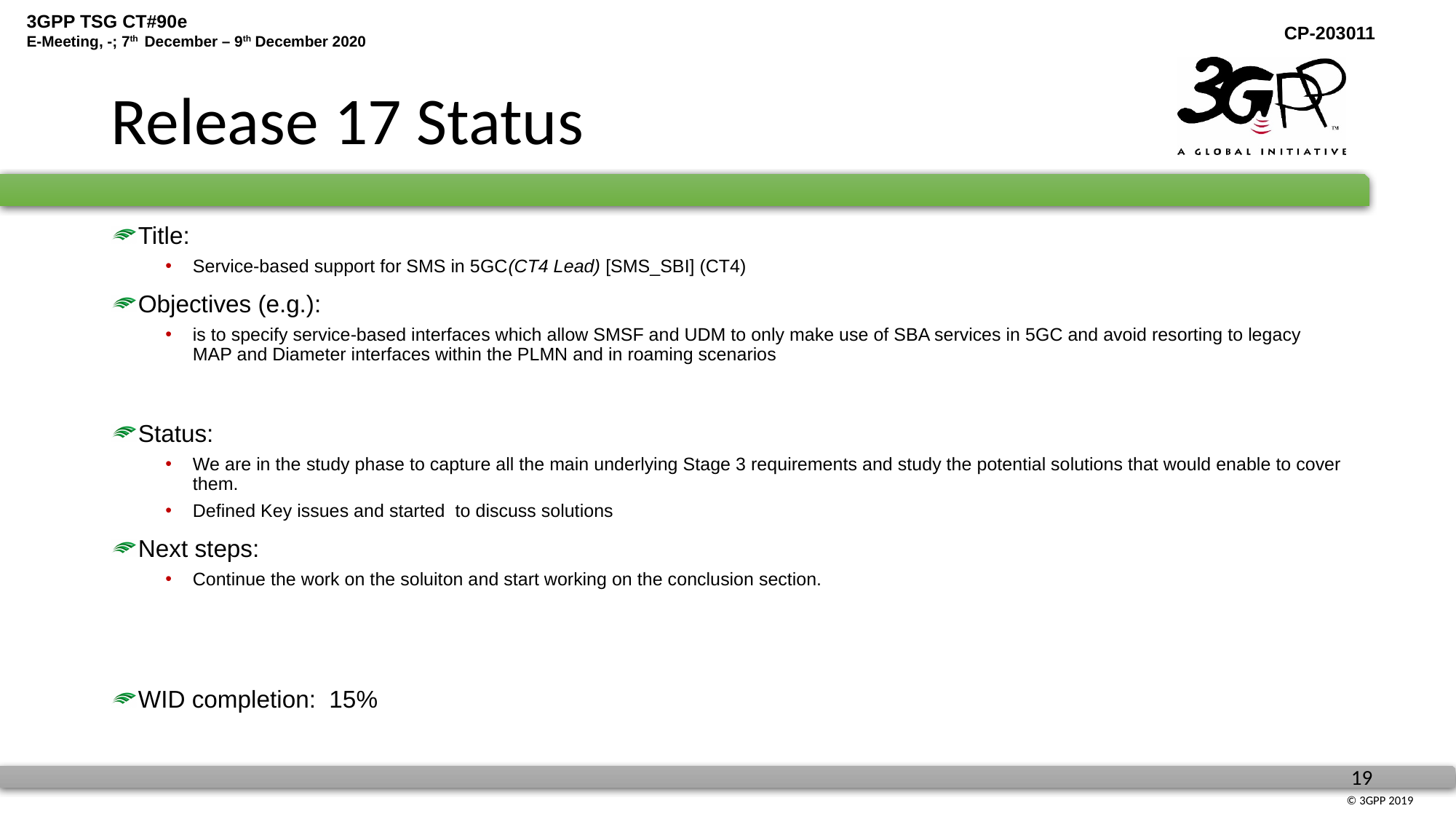

# Release 17 Status
Title:
Service-based support for SMS in 5GC(CT4 Lead) [SMS_SBI] (CT4)
Objectives (e.g.):
is to specify service-based interfaces which allow SMSF and UDM to only make use of SBA services in 5GC and avoid resorting to legacy MAP and Diameter interfaces within the PLMN and in roaming scenarios

Status:
We are in the study phase to capture all the main underlying Stage 3 requirements and study the potential solutions that would enable to cover them.
Defined Key issues and started  to discuss solutions
Next steps:
Continue the work on the soluiton and start working on the conclusion section.

WID completion:  15%